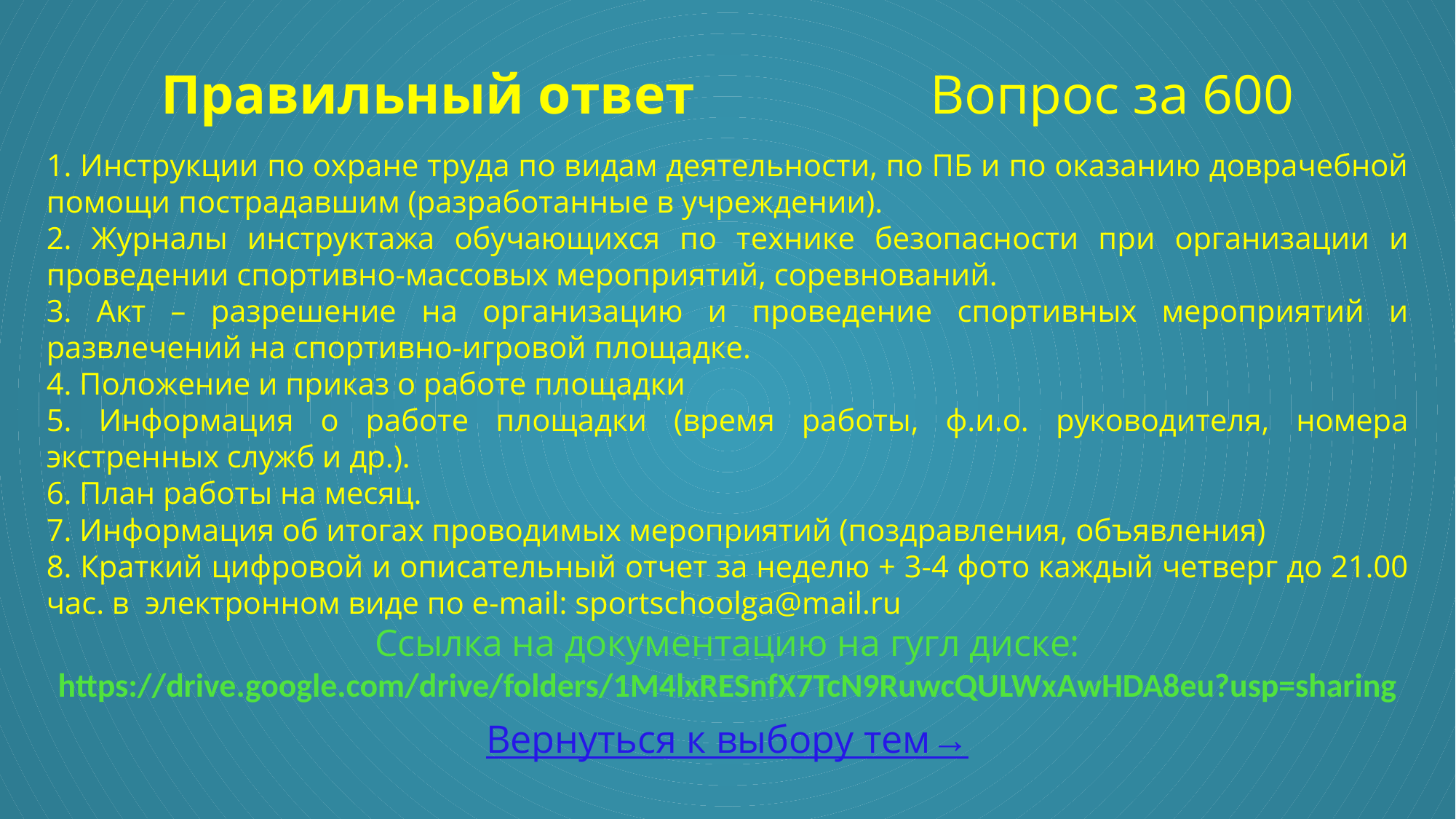

# Правильный ответ                 Вопрос за 600
1. Инструкции по охране труда по видам деятельности, по ПБ и по оказанию доврачебной помощи пострадавшим (разработанные в учреждении).
2. Журналы инструктажа обучающихся по технике безопасности при организации и проведении спортивно-массовых мероприятий, соревнований.
3. Акт – разрешение на организацию и проведение спортивных мероприятий и развлечений на спортивно-игровой площадке.
4. Положение и приказ о работе площадки
5. Информация о работе площадки (время работы, ф.и.о. руководителя, номера экстренных служб и др.).
6. План работы на месяц.
7. Информация об итогах проводимых мероприятий (поздравления, объявления)
8. Краткий цифровой и описательный отчет за неделю + 3-4 фото каждый четверг до 21.00 час. в  электронном виде по e-mail: sportschoolga@mail.ru
Ссылка на документацию на гугл диске:
https://drive.google.com/drive/folders/1M4lxRESnfX7TcN9RuwcQULWxAwHDA8eu?usp=sharing
Вернуться к выбору тем→